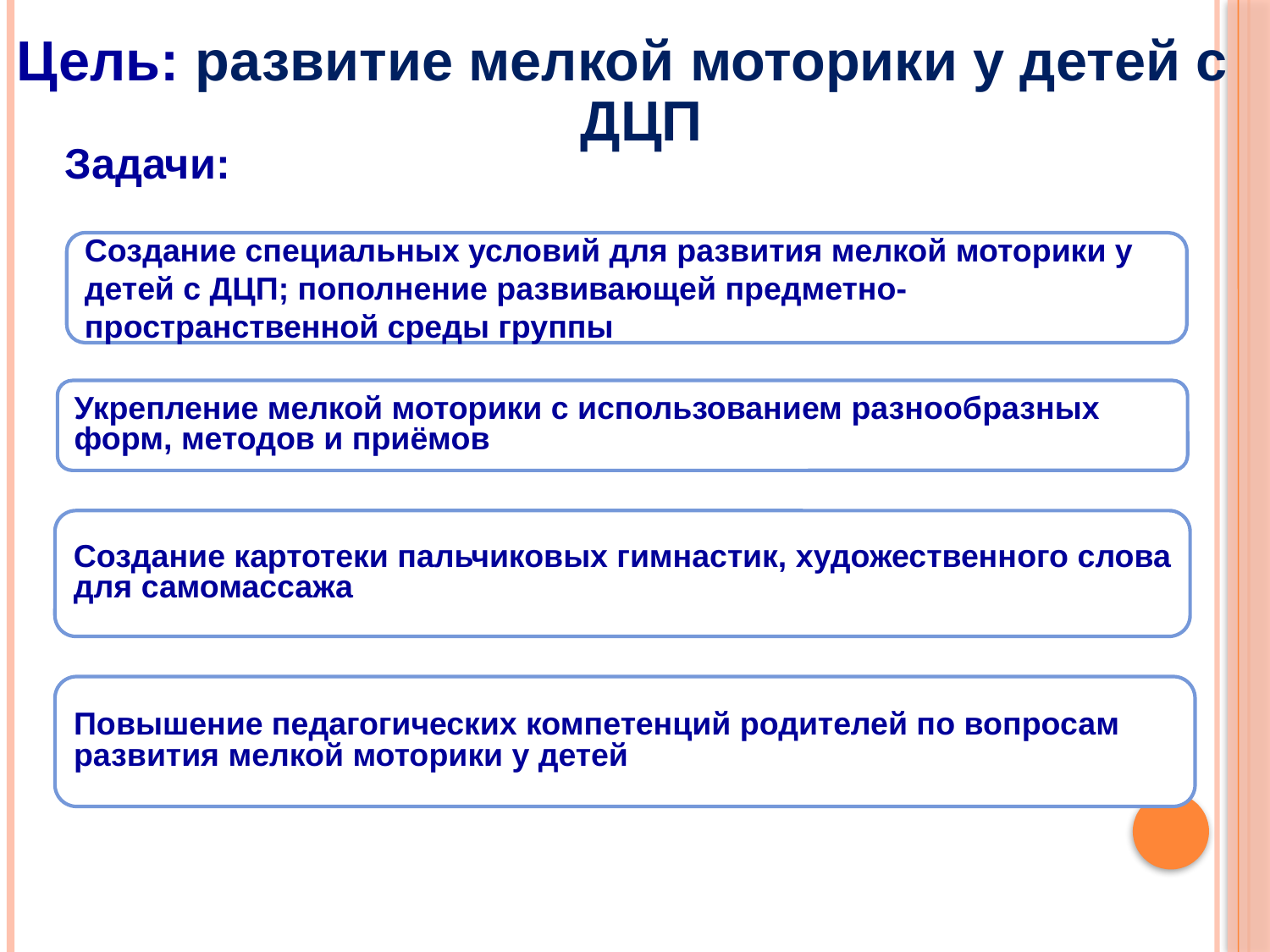

Цель: развитие мелкой моторики у детей с ДЦП

Задачи:

Создание специальных условий для развития мелкой моторики у детей с ДЦП; пополнение развивающей предметно-пространственной среды группы
Укрепление мелкой моторики с использованием разнообразных форм, методов и приёмов
Создание картотеки пальчиковых гимнастик, художественного слова для самомассажа
Повышение педагогических компетенций родителей по вопросам развития мелкой моторики у детей